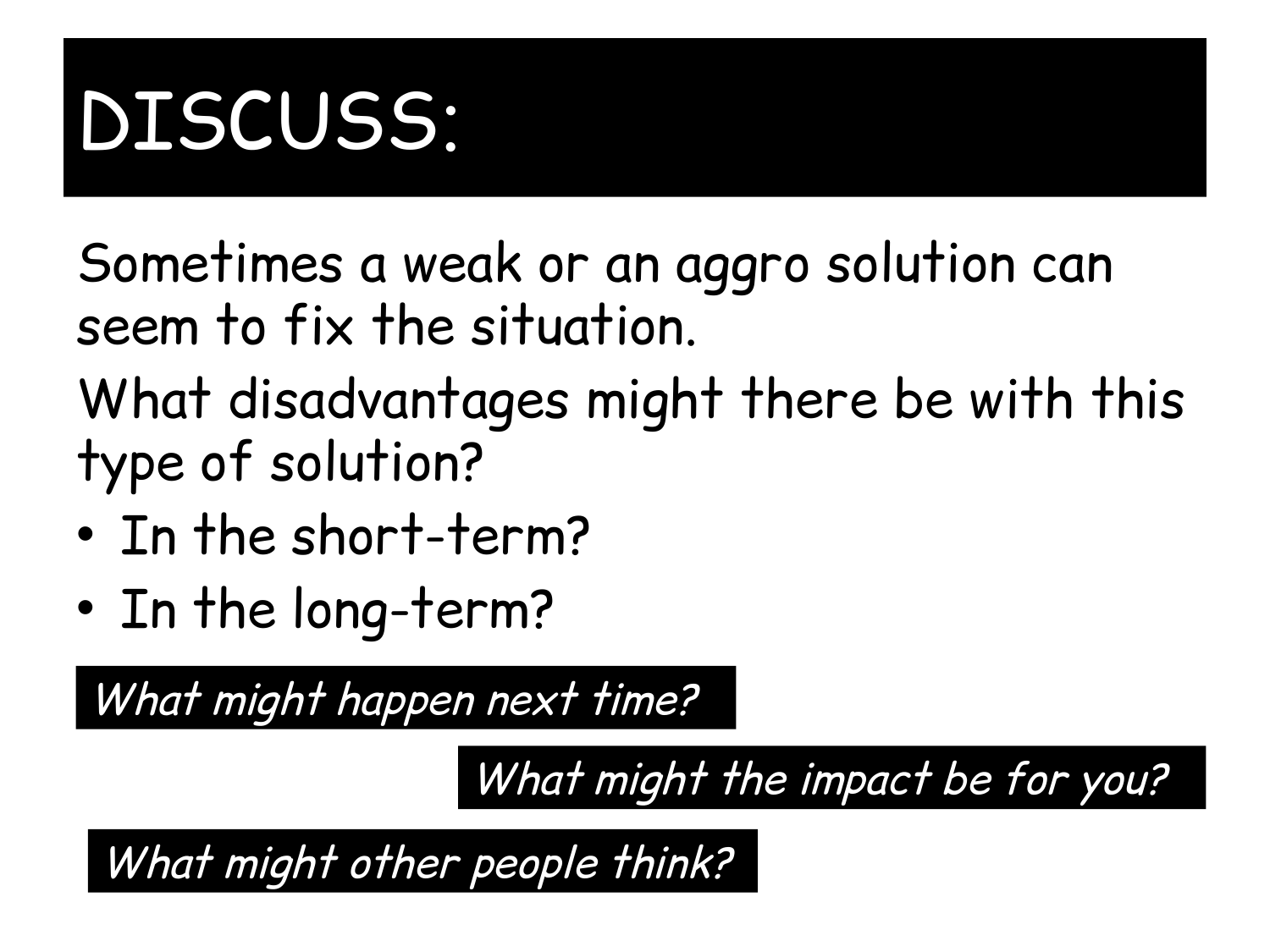

# DISCUSS:
Sometimes a weak or an aggro solution can seem to fix the situation.
What disadvantages might there be with this type of solution?
In the short-term?
In the long-term?
What might happen next time?
What might the impact be for you?
What might other people think?